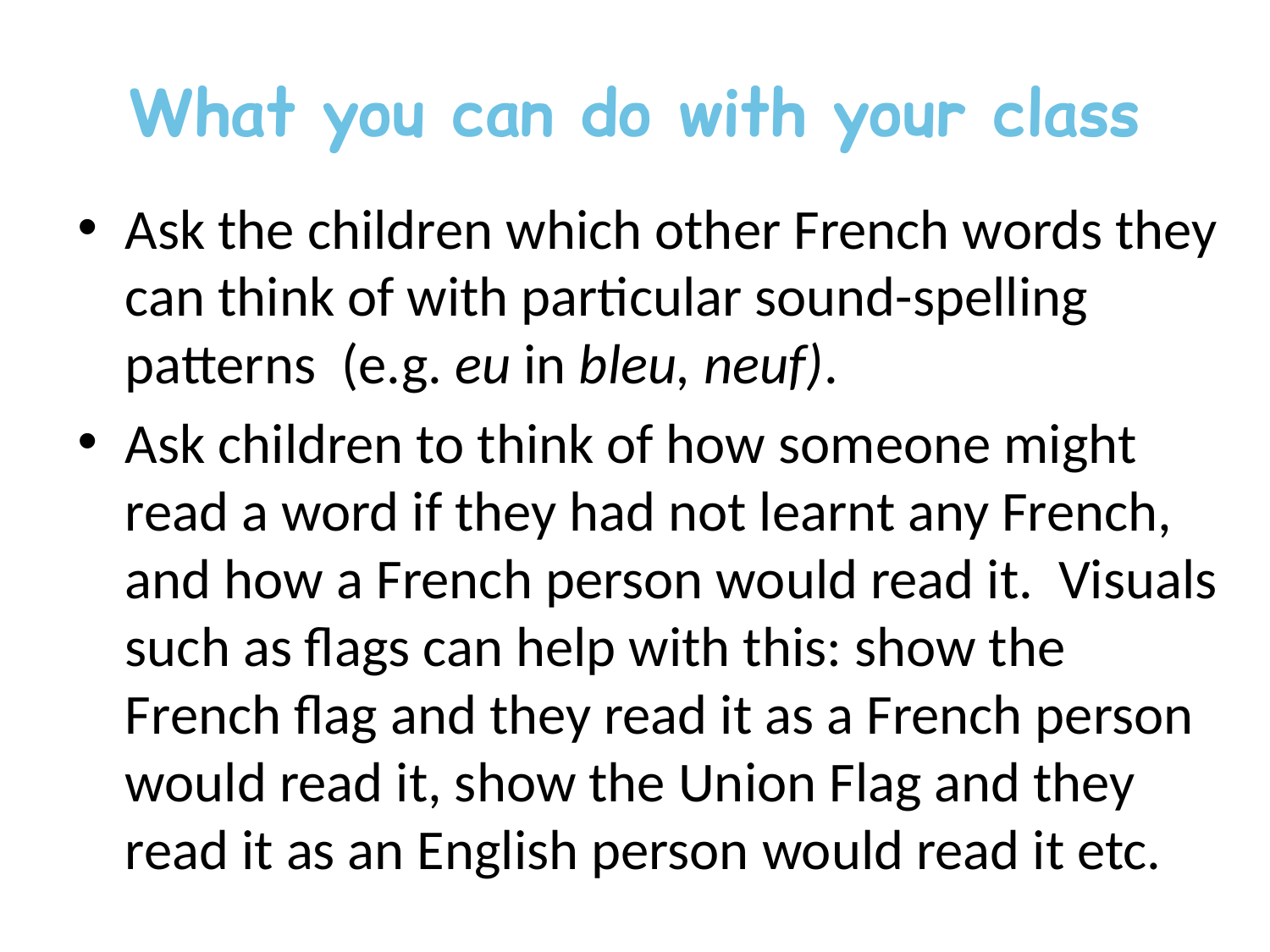

# What you can do with your class
Ask the children which other French words they can think of with particular sound-spelling patterns  (e.g. eu in bleu, neuf).
Ask children to think of how someone might read a word if they had not learnt any French, and how a French person would read it.  Visuals such as flags can help with this: show the French flag and they read it as a French person would read it, show the Union Flag and they read it as an English person would read it etc.